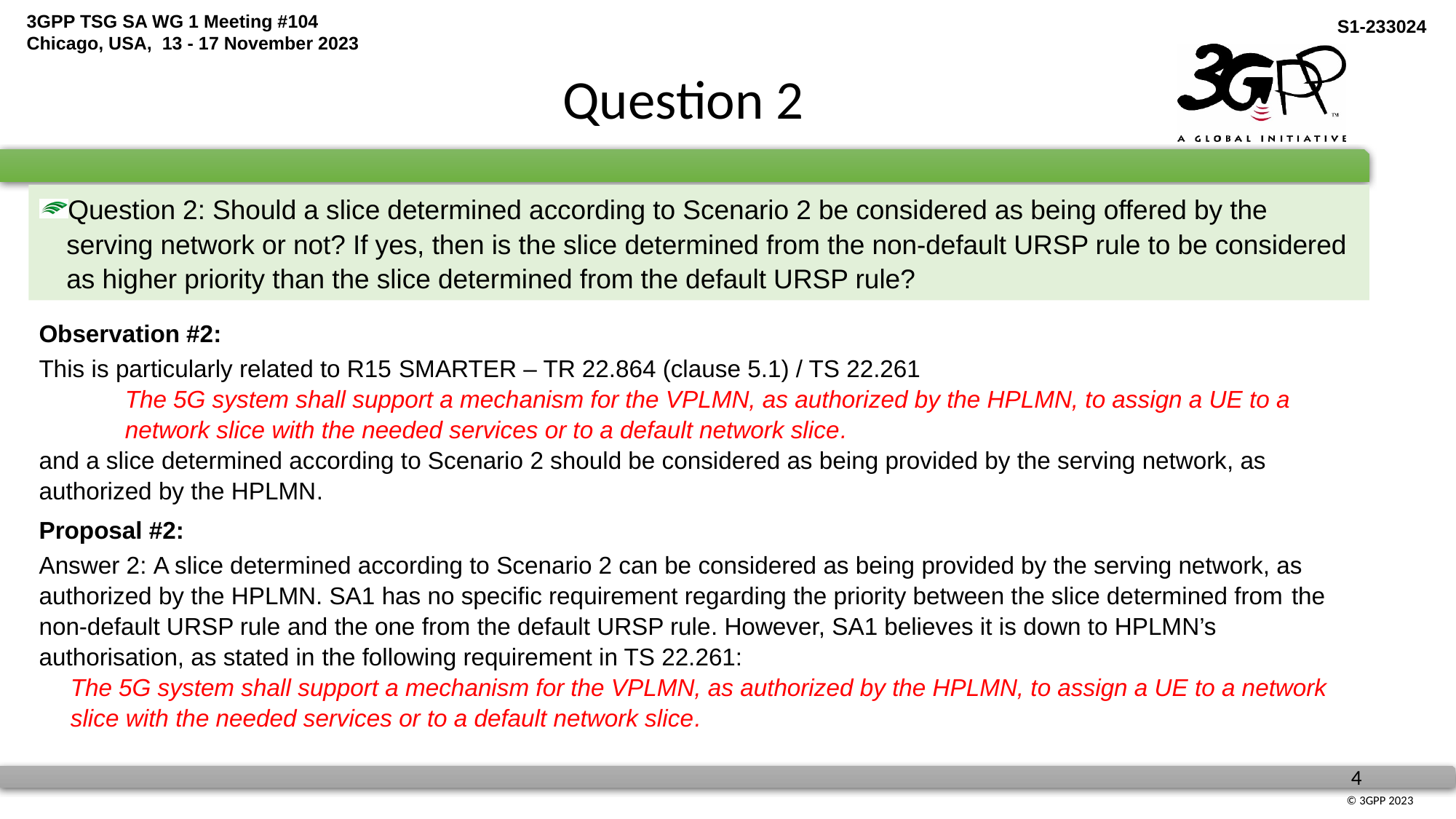

# Question 2
Question 2: Should a slice determined according to Scenario 2 be considered as being offered by the serving network or not? If yes, then is the slice determined from the non-default URSP rule to be considered as higher priority than the slice determined from the default URSP rule?
Observation #2:
This is particularly related to R15 SMARTER – TR 22.864 (clause 5.1) / TS 22.261
The 5G system shall support a mechanism for the VPLMN, as authorized by the HPLMN, to assign a UE to a network slice with the needed services or to a default network slice.
and a slice determined according to Scenario 2 should be considered as being provided by the serving network, as authorized by the HPLMN.
Proposal #2:
Answer 2: A slice determined according to Scenario 2 can be considered as being provided by the serving network, as authorized by the HPLMN. SA1 has no specific requirement regarding the priority between the slice determined from the non-default URSP rule and the one from the default URSP rule. However, SA1 believes it is down to HPLMN’s authorisation, as stated in the following requirement in TS 22.261:
The 5G system shall support a mechanism for the VPLMN, as authorized by the HPLMN, to assign a UE to a network slice with the needed services or to a default network slice.